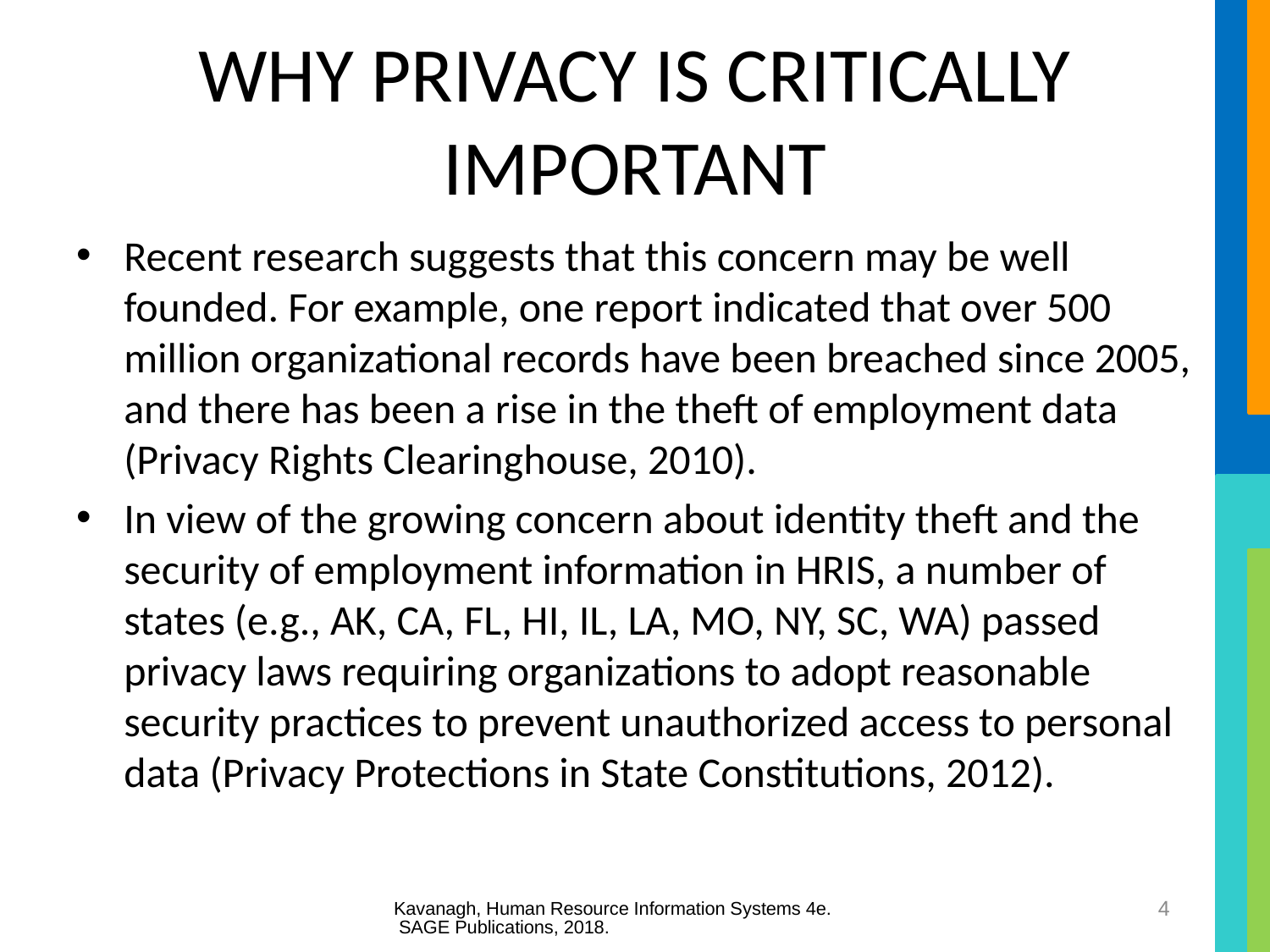

# WHY PRIVACY IS CRITICALLY IMPORTANT
Recent research suggests that this concern may be well founded. For example, one report indicated that over 500 million organizational records have been breached since 2005, and there has been a rise in the theft of employment data (Privacy Rights Clearinghouse, 2010).
In view of the growing concern about identity theft and the security of employment information in HRIS, a number of states (e.g., AK, CA, FL, HI, IL, LA, MO, NY, SC, WA) passed privacy laws requiring organizations to adopt reasonable security practices to prevent unauthorized access to personal data (Privacy Protections in State Constitutions, 2012).
Kavanagh, Human Resource Information Systems 4e. SAGE Publications, 2018.
4